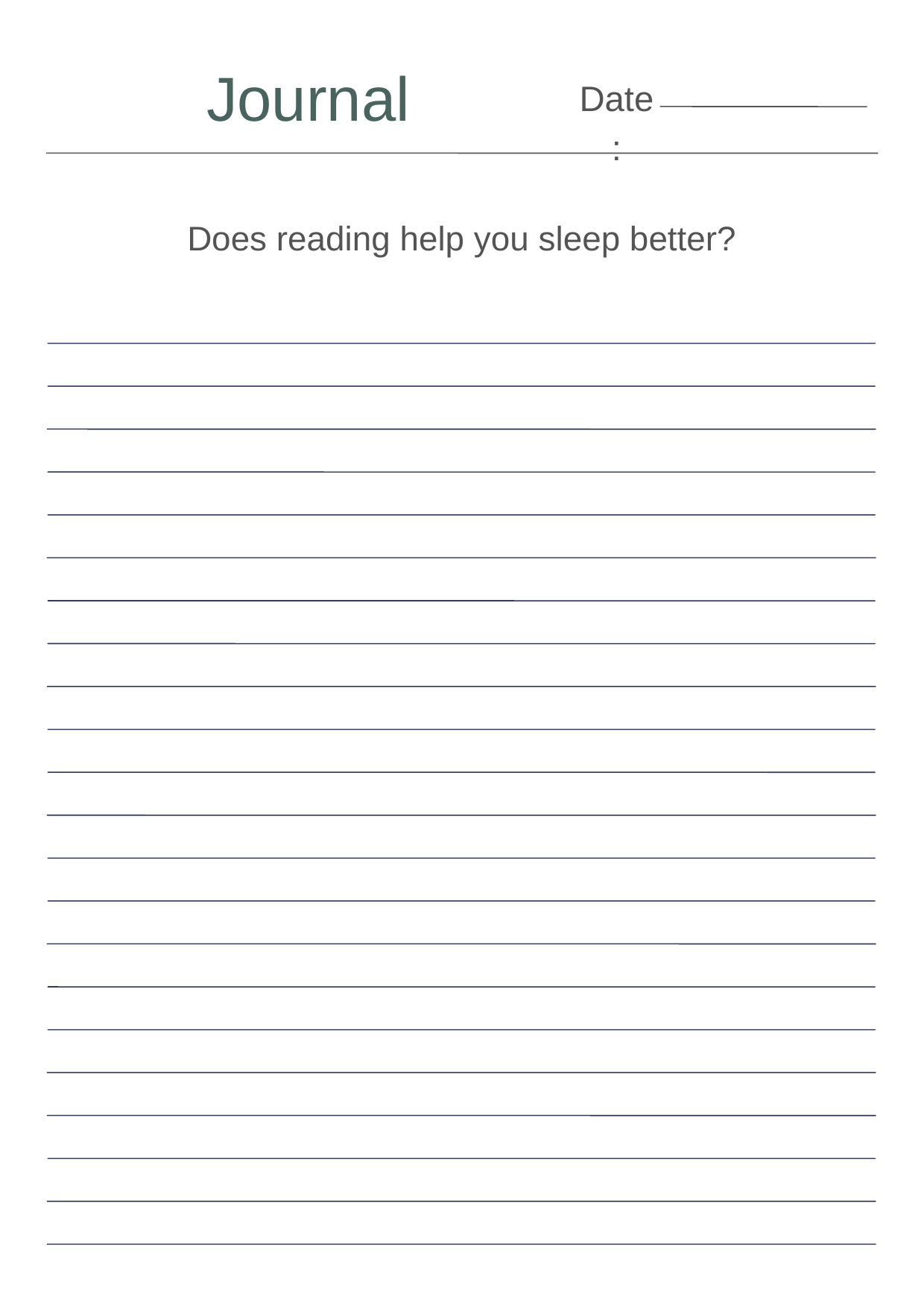

Journal
Date:

Does reading help you sleep better?